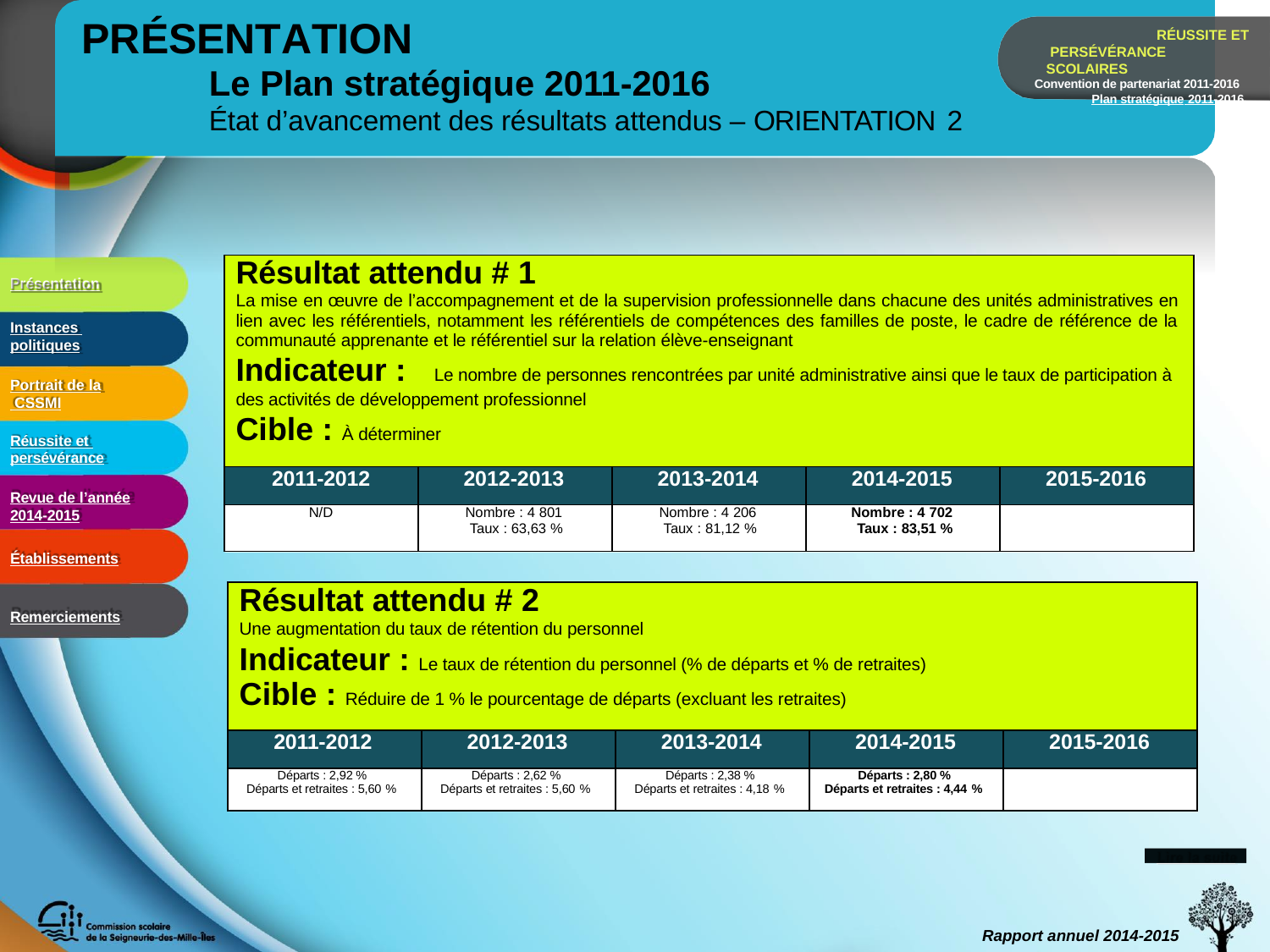

# PRÉSENTATION

RÉUSSITE ET  PERSÉVÉRANCE SCOLAIRES
Convention de partenariat 2011-2016  Plan stratégique 2011-2016
Le Plan stratégique 2011-2016
État d’avancement des résultats attendus – ORIENTATION 2

| Résultat attendu # 1 La mise en œuvre de l’accompagnement et de la supervision professionnelle dans chacune des unités administratives en lien avec les référentiels, notamment les référentiels de compétences des familles de poste, le cadre de référence de la communauté apprenante et le référentiel sur la relation élève-enseignant Indicateur : Le nombre de personnes rencontrées par unité administrative ainsi que le taux de participation à des activités de développement professionnel Cible : À déterminer |  |  |  |  |
| --- | --- | --- | --- | --- |
| 2011-2012 | 2012-2013 | 2013-2014 | 2014-2015 | 2015-2016 |
| N/D | Nombre : 4 801 Taux : 63,63 % | Nombre : 4 206 Taux : 81,12 % | Nombre : 4 702 Taux : 83,51 % |  |

Présentation

Instances  politiques

Portrait de la  CSSMI

Réussite et  persévérance

Revue de l’année
2014-2015

Établissements

Remerciements

| Résultat attendu # 2 Une augmentation du taux de rétention du personnel Indicateur : Le taux de rétention du personnel (% de départs et % de retraites) Cible : Réduire de 1 % le pourcentage de départs (excluant les retraites) |  |  |  |  |
| --- | --- | --- | --- | --- |
| 2011-2012 | 2012-2013 | 2013-2014 | 2014-2015 | 2015-2016 |
| Départs : 2,92 % Départs et retraites : 5,60 % | Départs : 2,62 % Départs et retraites : 5,60 % | Départs : 2,38 % Départs et retraites : 4,18 % | Départs : 2,80 % Départs et retraites : 4,44 % |  |

Lire la suite
Rapport annuel 2014-2015